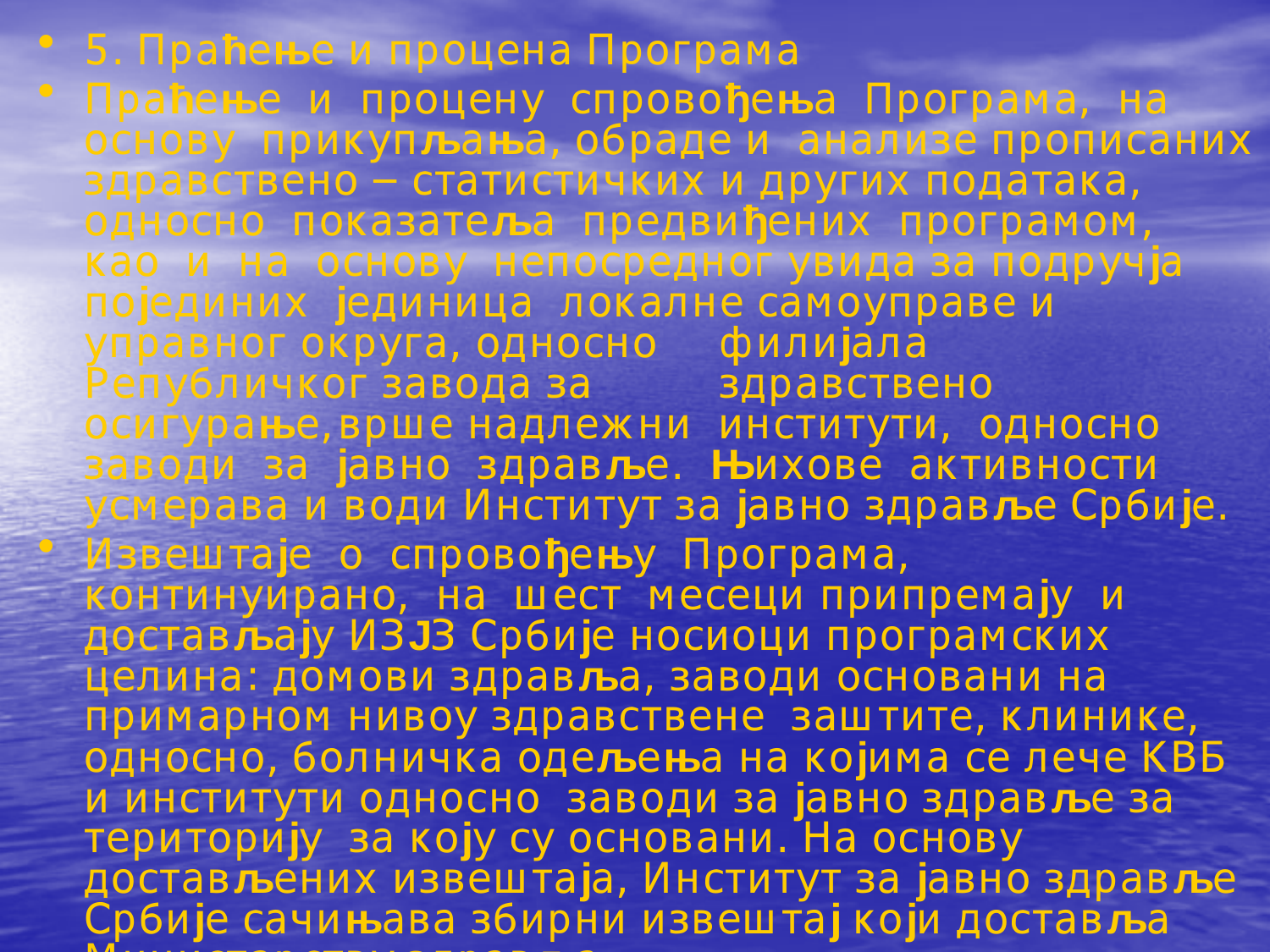

5. Праћење и процена Програма
Праћење  и  процену  спровођења  Програма,  на  основу  прикупљања, обраде и  анализе прописаних здравствено – статистичких и других података, односно  показатеља  предвиђених  програмом,  као  и  на  основу  непосредног увида за подручја појединих  јединица  локалне самоуправе и управног округа, односно	филијала	Републичког завода за	здравствено	осигурање,	врше надлежни  институти,  односно  заводи  за  јавно  здравље.  Њихове  активности усмерава и води Институт за јавно здравље Србије.
Извештаје  о  спровођењу  Програма,  континуирано,  на  шест  месеци припремају	и	достављају ИЗЈЗ Србије носиоци програмских целина: домови здравља, заводи основани на примарном нивоу здравствене  заштите, клинике, односно, болничка одељења на којима се лече КВБ и институти односно  заводи за јавно здравље за територију  за коју су основани. На основу достављених извештаја, Институт за јавно здравље Србије сачињава збирни извештај који доставља Министарству здравља.